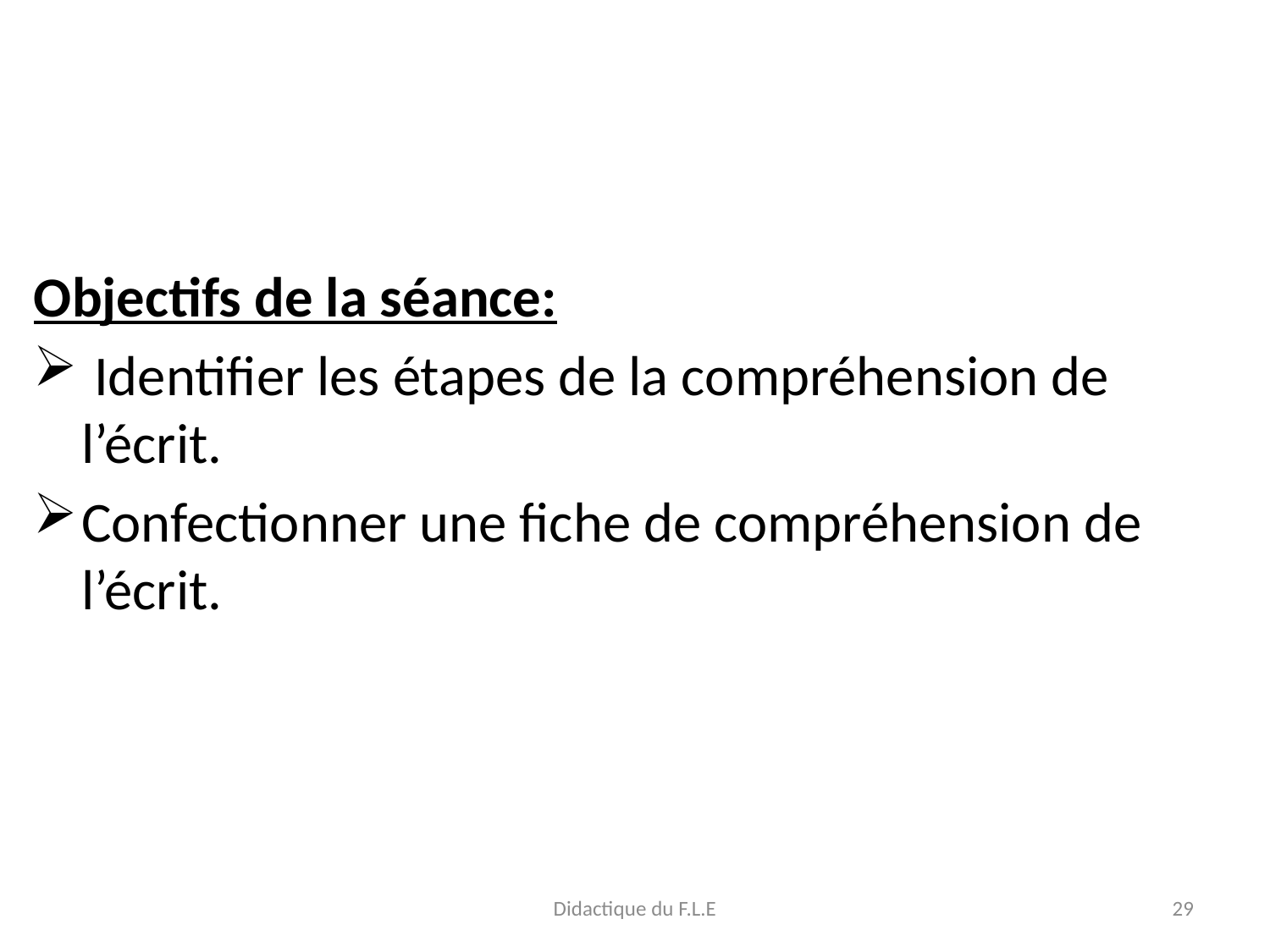

Objectifs de la séance:
 Identifier les étapes de la compréhension de l’écrit.
Confectionner une fiche de compréhension de l’écrit.
Didactique du F.L.E
29